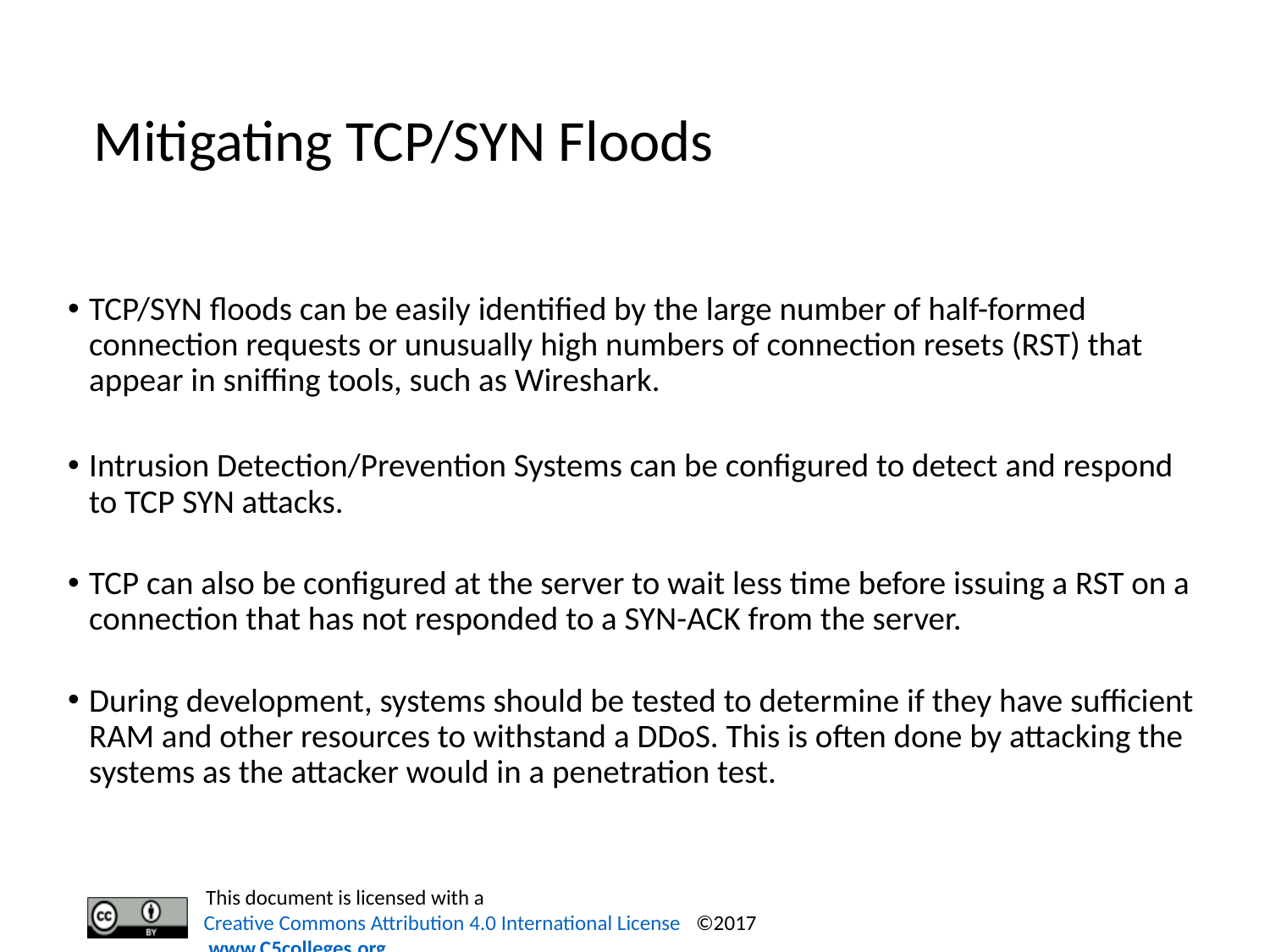

# Mitigating TCP/SYN Floods
TCP/SYN floods can be easily identified by the large number of half-formed connection requests or unusually high numbers of connection resets (RST) that appear in sniffing tools, such as Wireshark.
Intrusion Detection/Prevention Systems can be configured to detect and respond to TCP SYN attacks.
TCP can also be configured at the server to wait less time before issuing a RST on a connection that has not responded to a SYN-ACK from the server.
During development, systems should be tested to determine if they have sufficient RAM and other resources to withstand a DDoS. This is often done by attacking the systems as the attacker would in a penetration test.